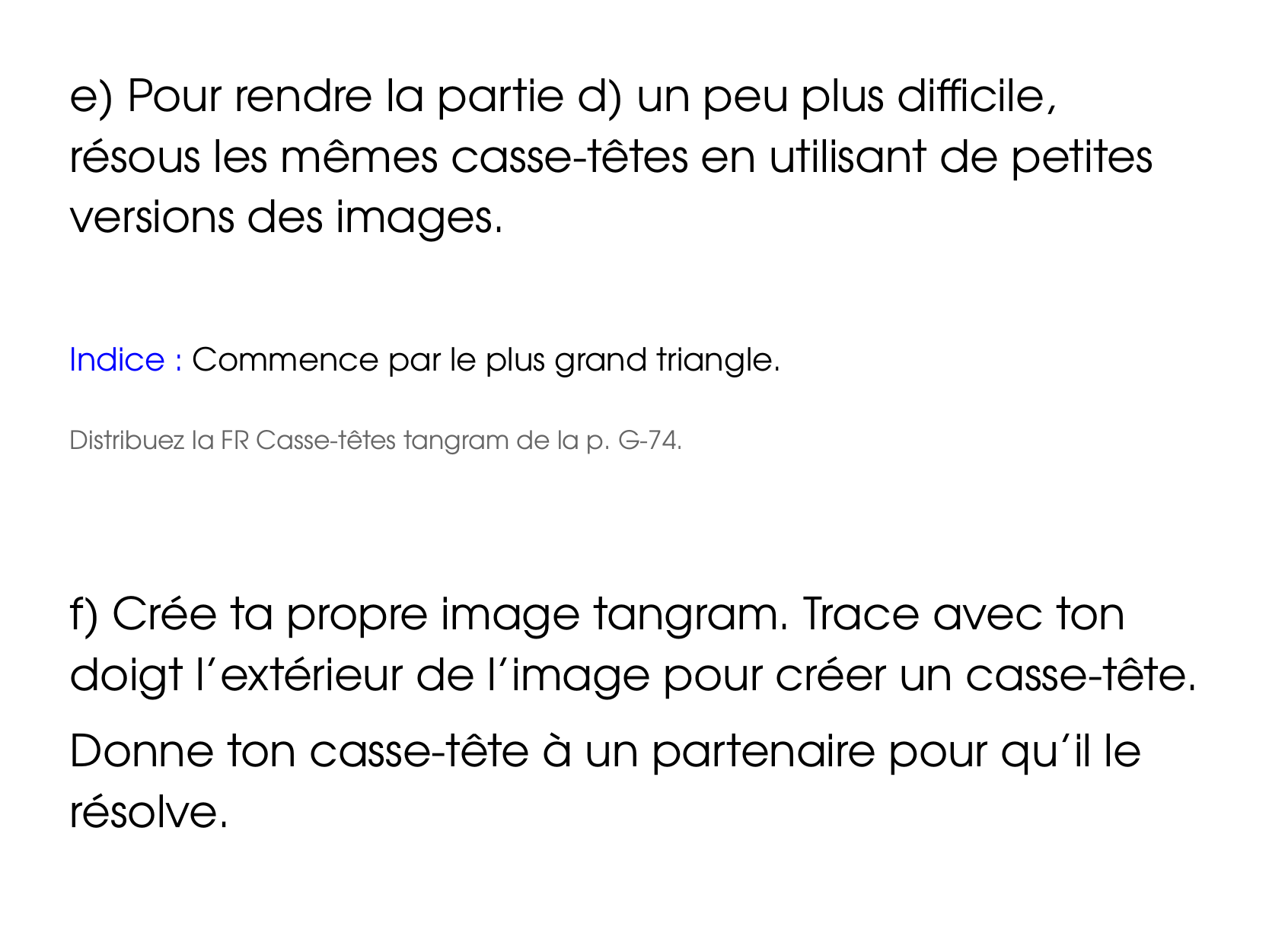

e) Pour rendre la partie d) un peu plus difficile, résous les mêmes casse-têtes en utilisant de petites versions des images.

Indice : Commence par le plus grand triangle.
Distribuez la FR Casse-têtes tangram de la p. G-74.
f) Crée ta propre image tangram. Trace avec ton doigt l’extérieur de l’image pour créer un casse-tête.
Donne ton casse-tête à un partenaire pour qu’il le résolve.